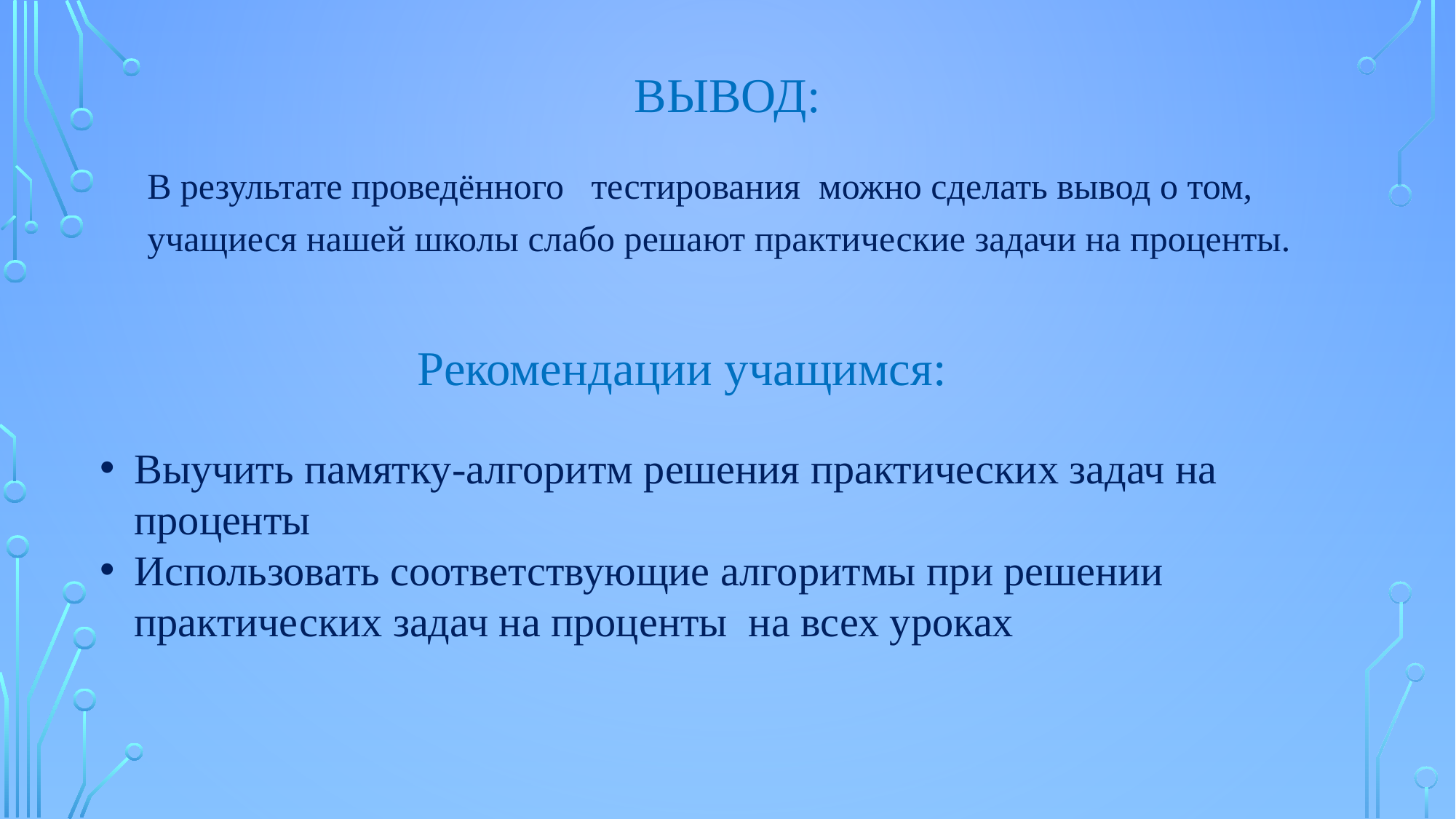

# Вывод:
В результате проведённого   тестирования  можно сделать вывод о том, учащиеся нашей школы слабо решают практические задачи на проценты.
Рекомендации учащимся:
Выучить памятку-алгоритм решения практических задач на проценты
Использовать соответствующие алгоритмы при решении практических задач на проценты  на всех уроках